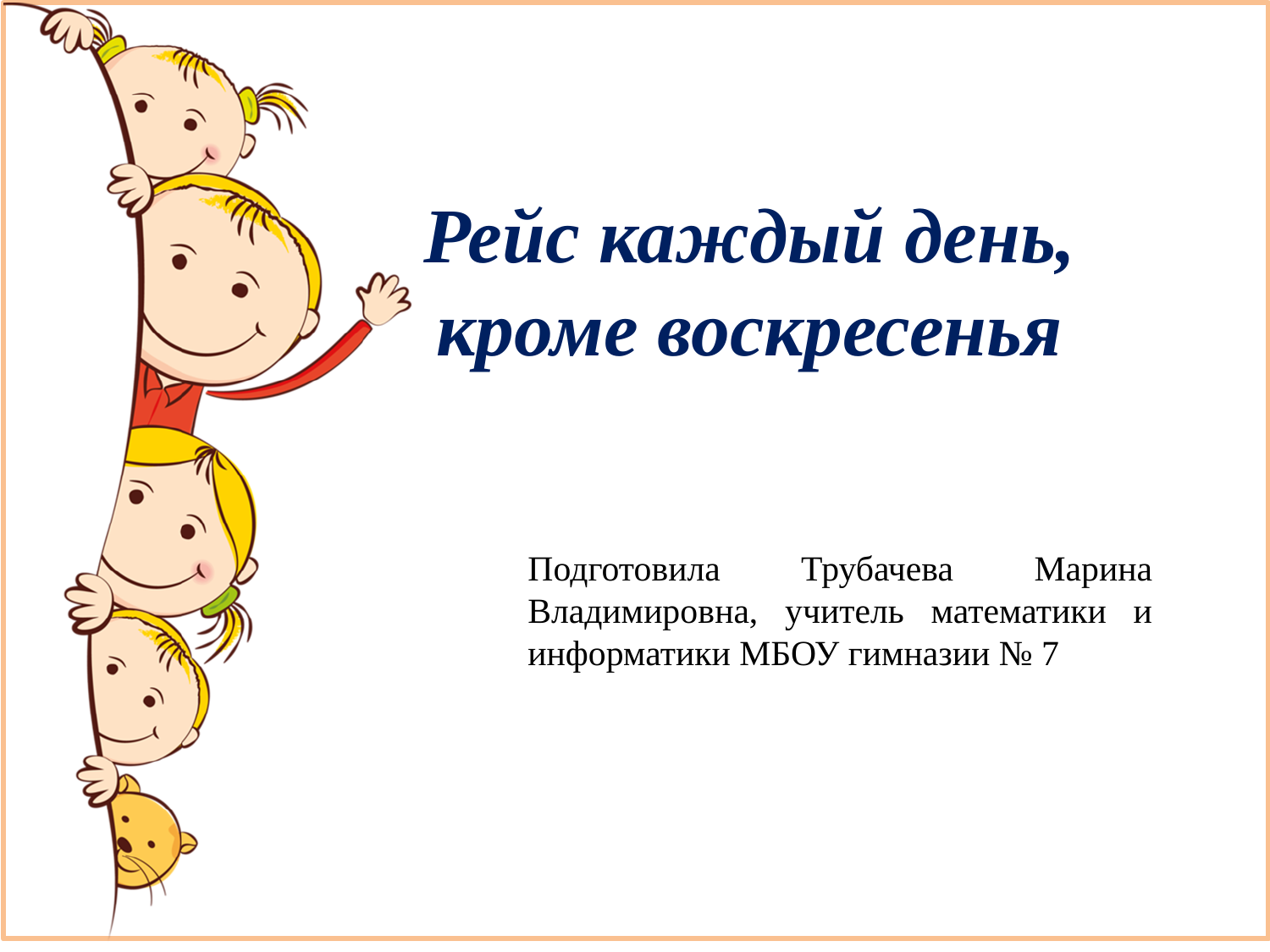

# Рейс каждый день, кроме воскресенья
Подготовила Трубачева Марина Владимировна, учитель математики и информатики МБОУ гимназии № 7